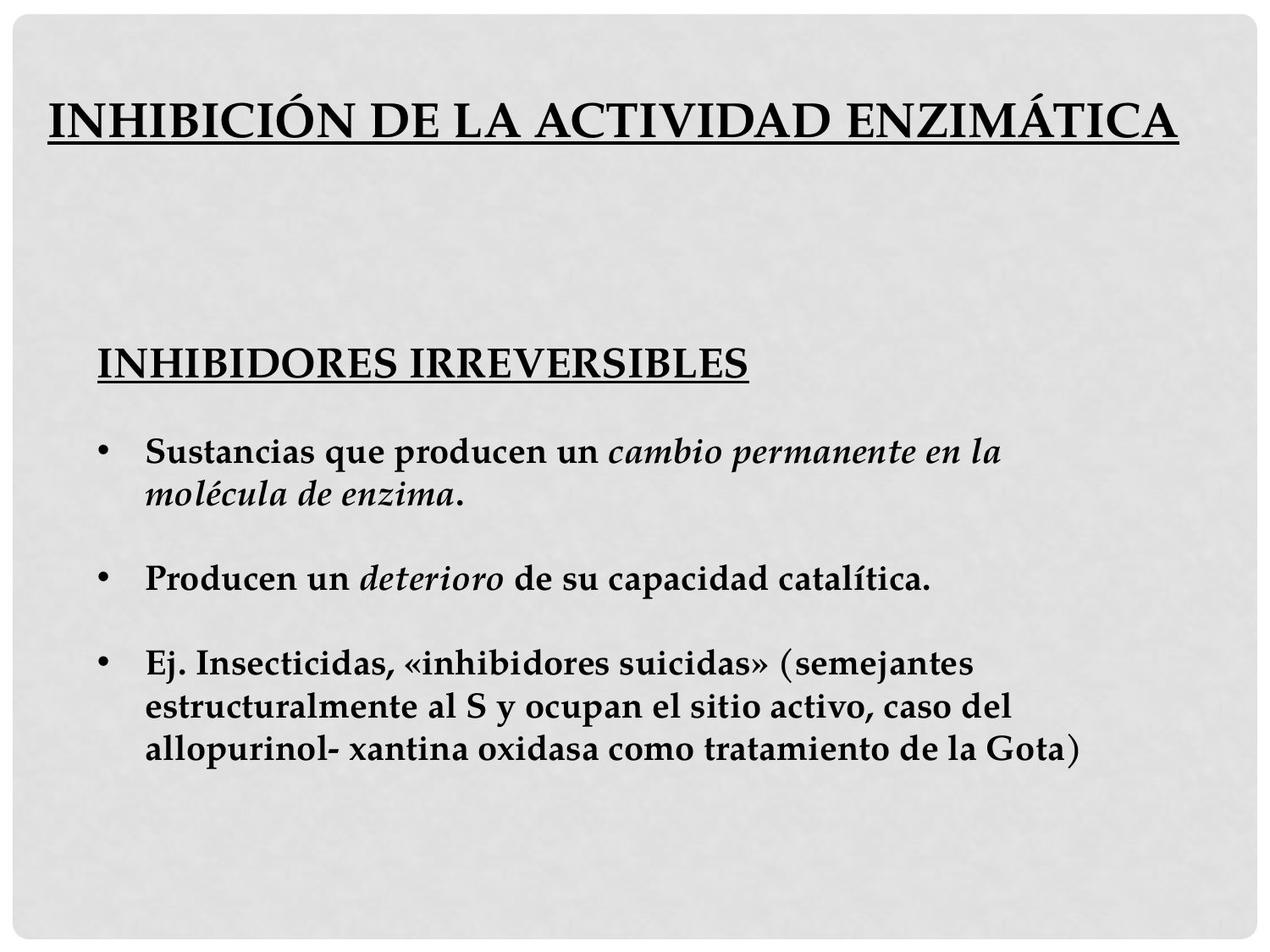

INHIBICIÓN DE LA ACTIVIDAD ENZIMÁTICA

INHIBIDORES IRREVERSIBLES

Sustancias que producen un cambio permanente en la molécula de enzima.

Producen un deterioro de su capacidad catalítica.

Ej. Insecticidas, «inhibidores suicidas» (semejantes estructuralmente al S y ocupan el sitio activo, caso del allopurinol- xantina oxidasa como tratamiento de la Gota)